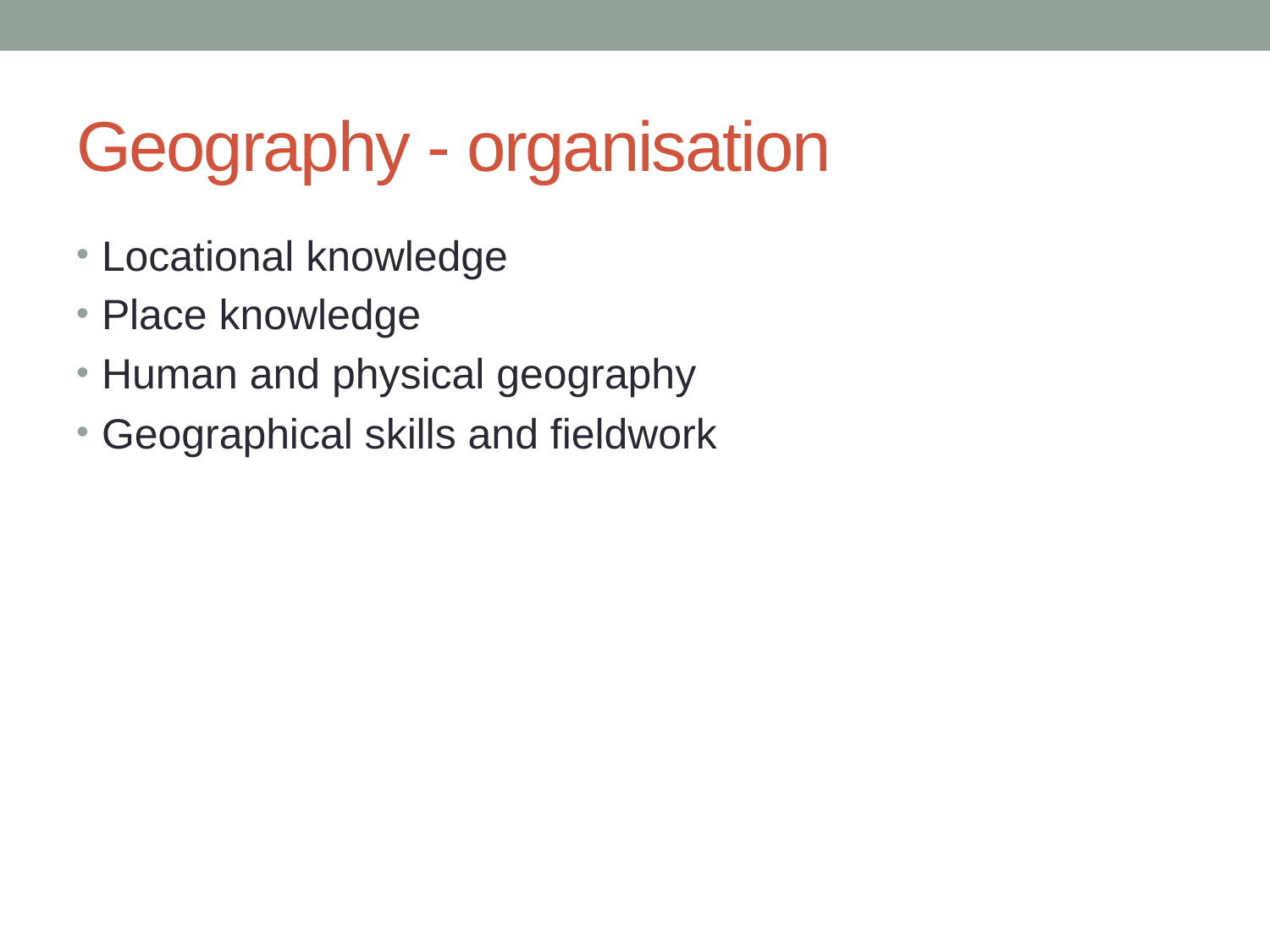

# Geography - organisation
Locational knowledge
Place knowledge
Human and physical geography
Geographical skills and fieldwork